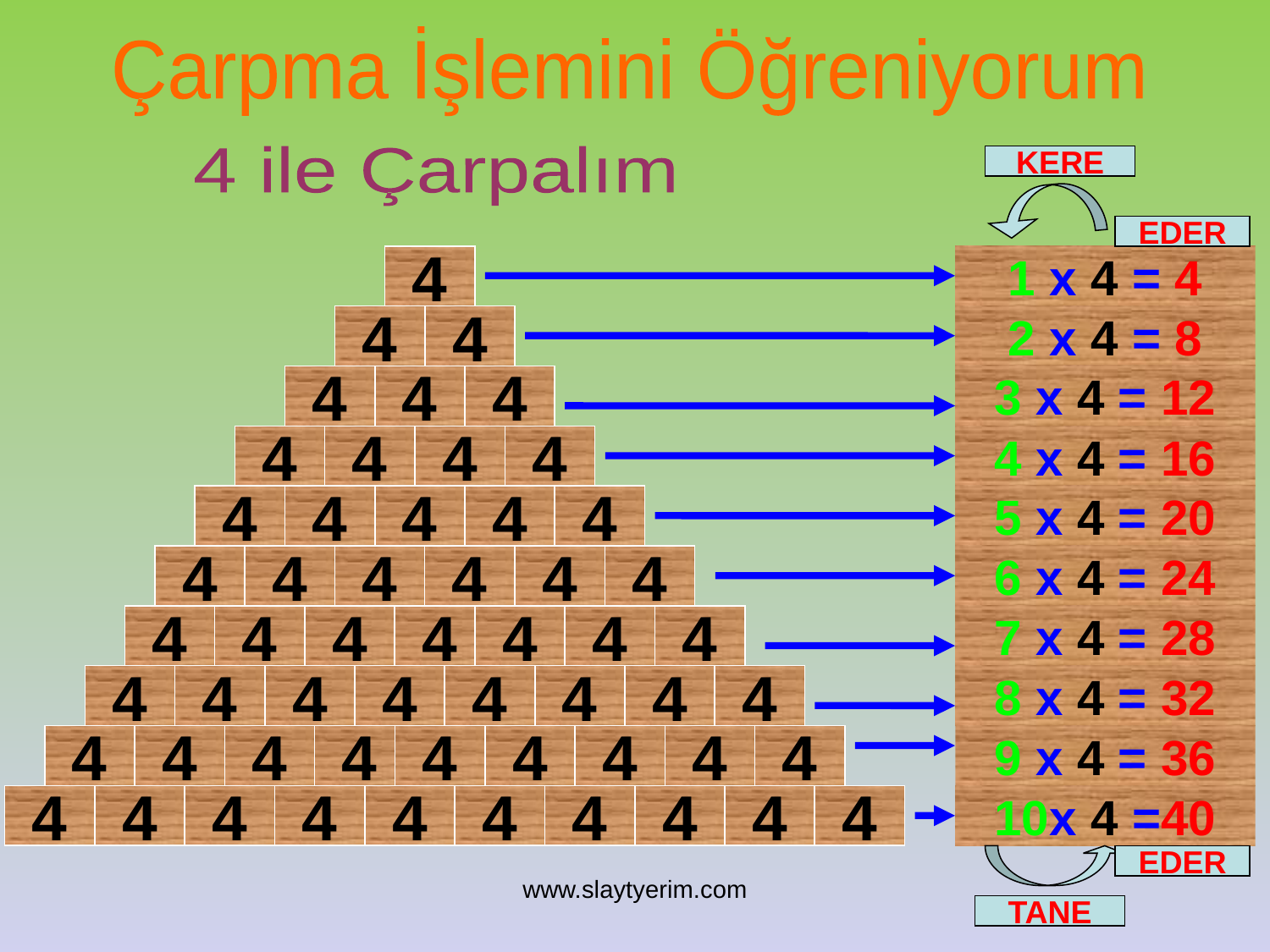

Çarpma İşlemini Öğreniyorum
4 ile Çarpalım
KERE

EDER
1 x 4 = 4
4

2 x 4 = 8
4
4

3 x 4 = 12
4
4
4

4 x 4 = 16
4
4
4
4

5 x 4 = 20
4
4
4
4
4

6 x 4 = 24
4
4
4
4
4
4

7 x 4 = 28
4
4
4
4
4
4
4

8 x 4 = 32
4
4
4
4
4
4
4
4

9 x 4 = 36
4
4
4
4
4
4
4
4
4

4
4
4
4
4
4
4
4
4
4
10x 4 =40

EDER
www.slaytyerim.com
TANE